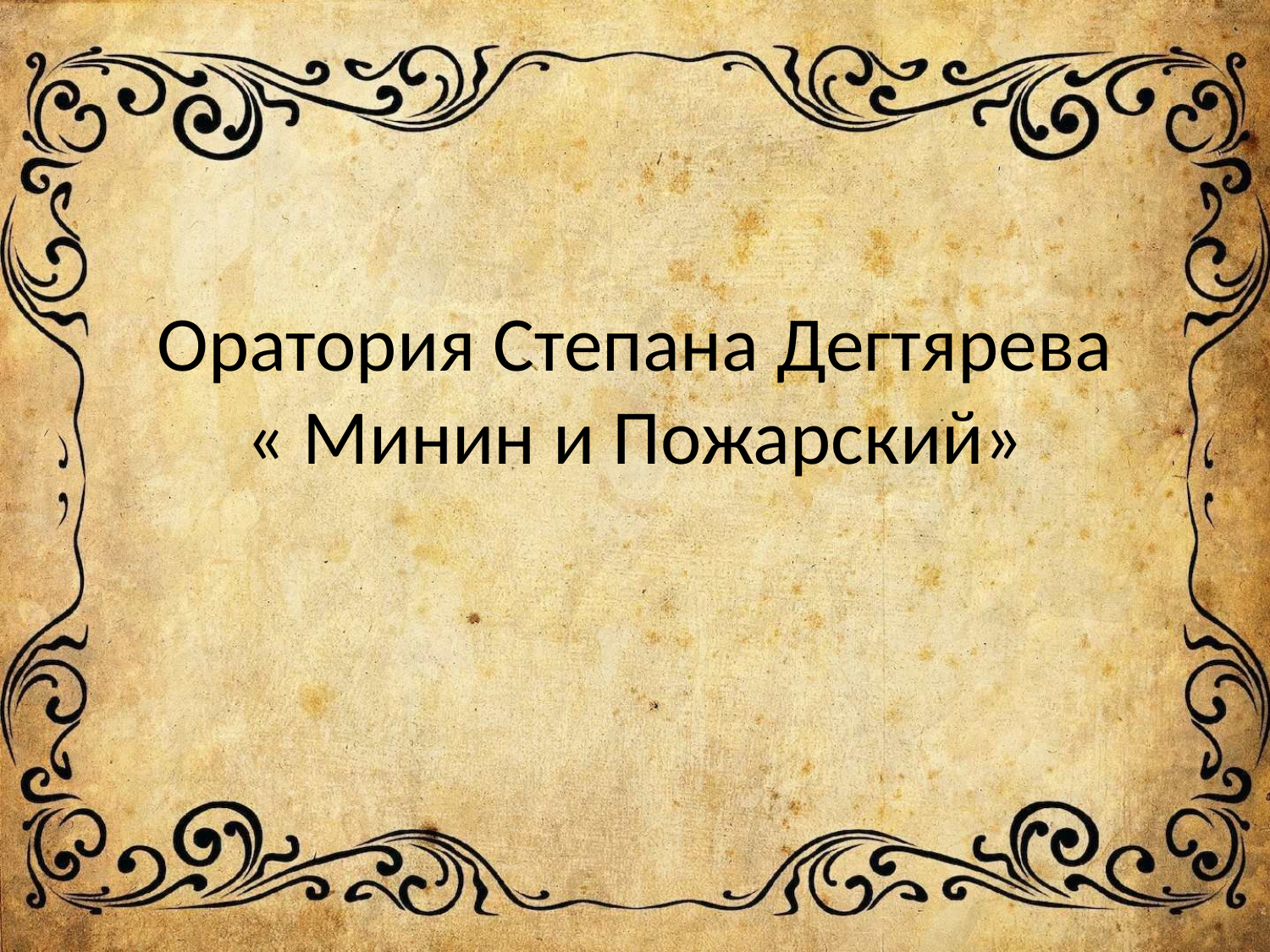

# Оратория Степана Дегтярева « Минин и Пожарский»